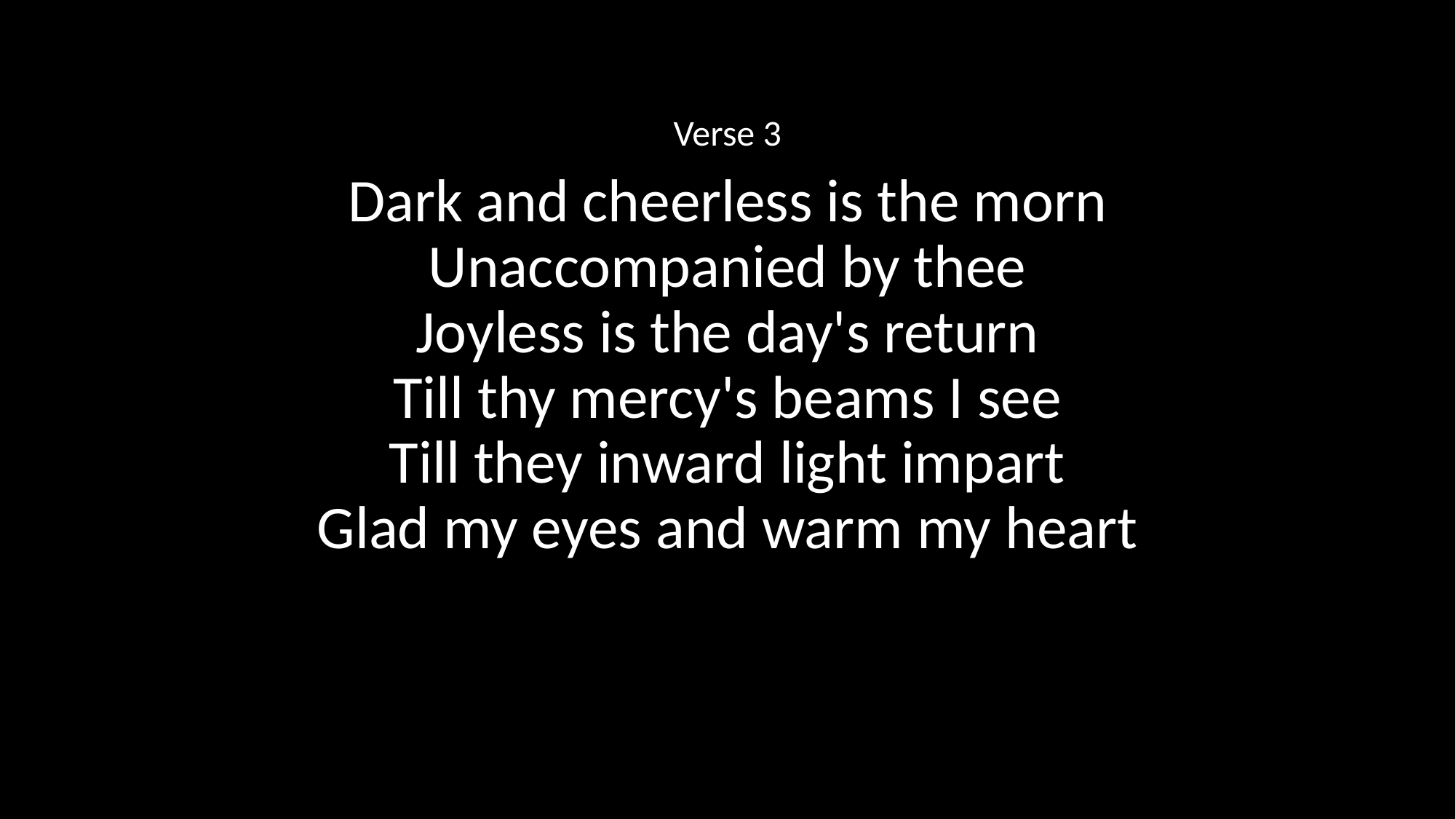

Verse 3
Dark and cheerless is the morn
Unaccompanied by thee
Joyless is the day's return
Till thy mercy's beams I see
Till they inward light impart
Glad my eyes and warm my heart